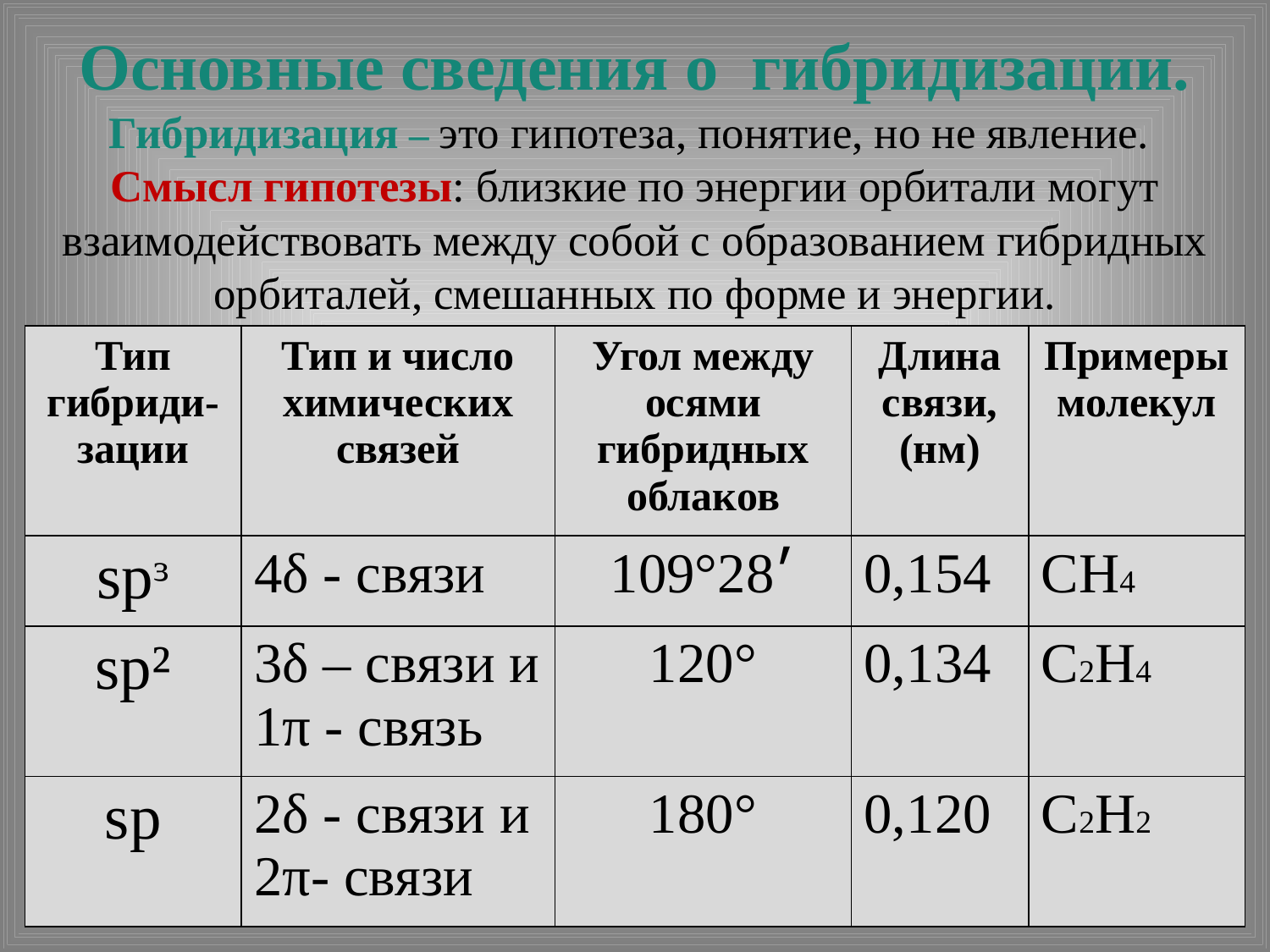

# Основные сведения о  гибридизации. Гибридизация – это гипотеза, понятие, но не явление. Смысл гипотезы: близкие по энергии орбитали могут взаимодействовать между собой с образованием гибридных орбиталей, смешанных по форме и энергии.
| Тип гибриди- зации | Тип и число химических связей | Угол между осями гибридных облаков | Длина связи, (нм) | Примеры молекул |
| --- | --- | --- | --- | --- |
| spᶟ | 4δ - связи | 109°28׳ | 0,154 | СН4 |
| sp² | 3δ – связи и 1π - связь | 120° | 0,134 | С2Н4 |
| sp | 2δ - связи и 2π- связи | 180° | 0,120 | С2Н2 |